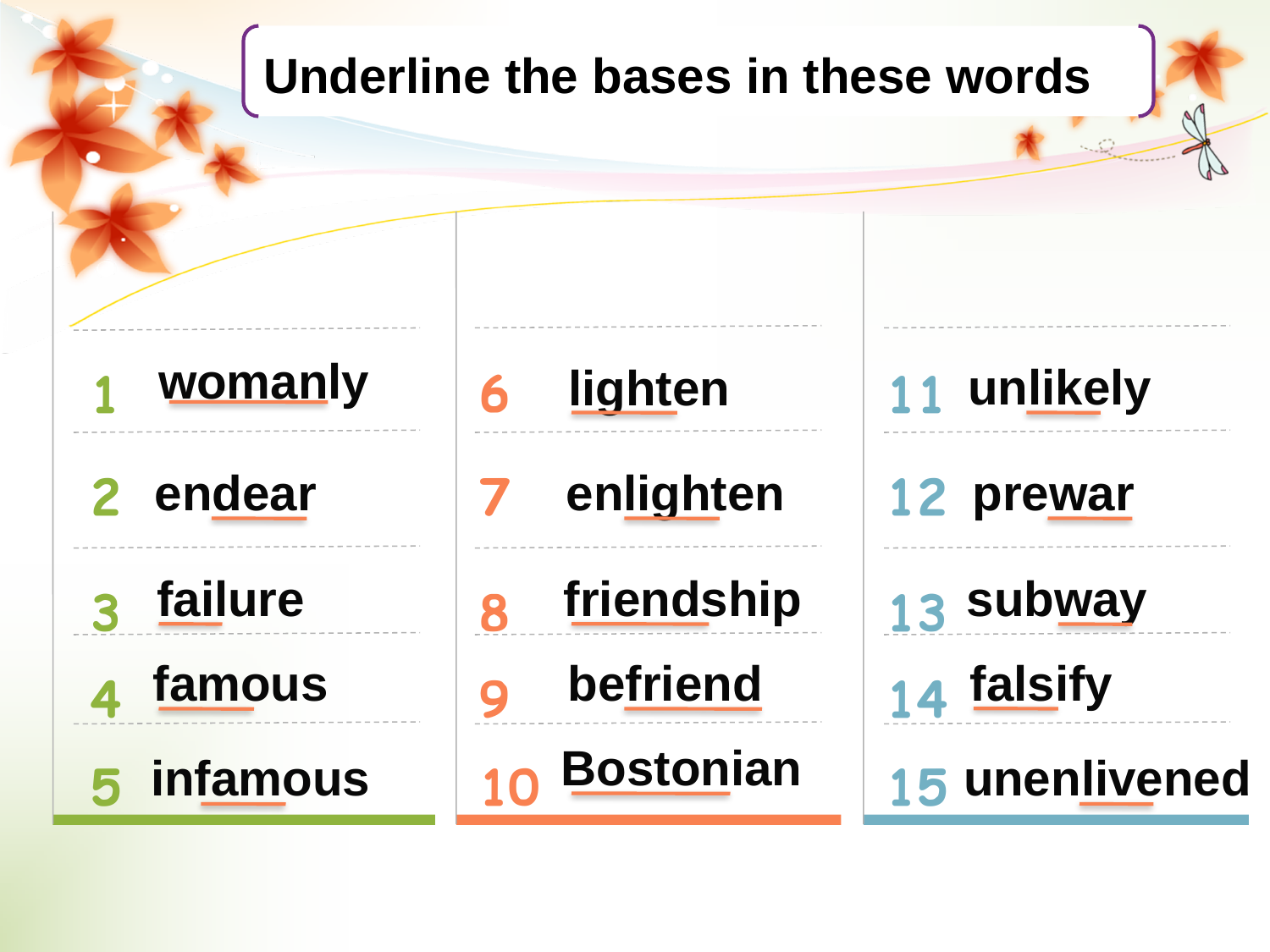

Underline the bases in these words

6
1
11
womanly

2
7
12

3
8
13

4
9
14

5
10
15
unlikely
lighten
endear
enlighten
prewar
failure
friendship
subway
famous
befriend
falsify
Bostonian
infamous
unenlivened